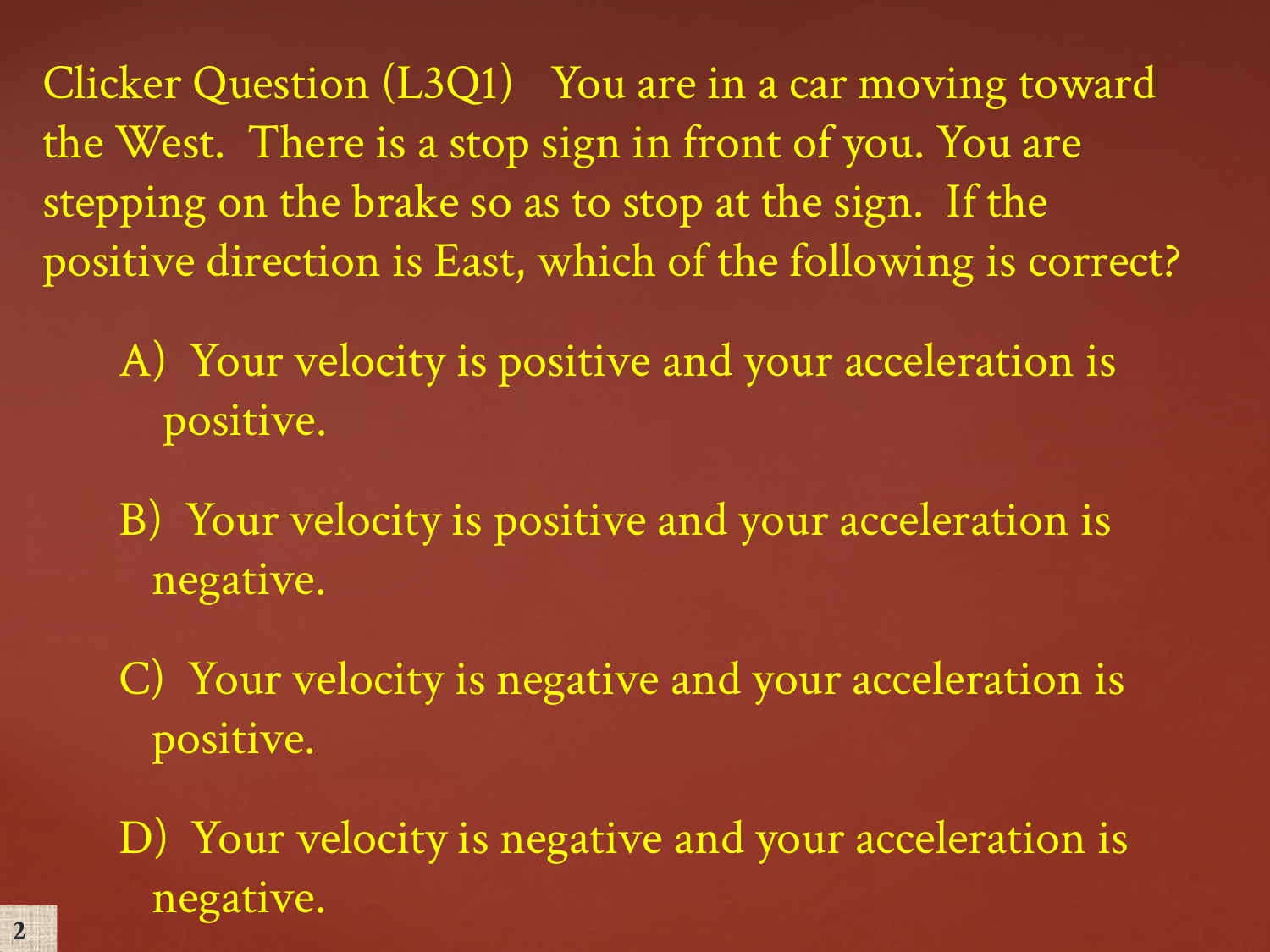

Clicker Question (L3Q1)	You are in a car moving toward the West.  There is a stop sign in front of you. You are stepping on the brake so as to stop at the sign.  If the positive direction is East, which of the following is correct?
A)  Your velocity is positive and your acceleration is     positive.
B)  Your velocity is positive and your acceleration is     negative.
C)  Your velocity is negative and your acceleration is     positive.
D)  Your velocity is negative and your acceleration is     negative.
2